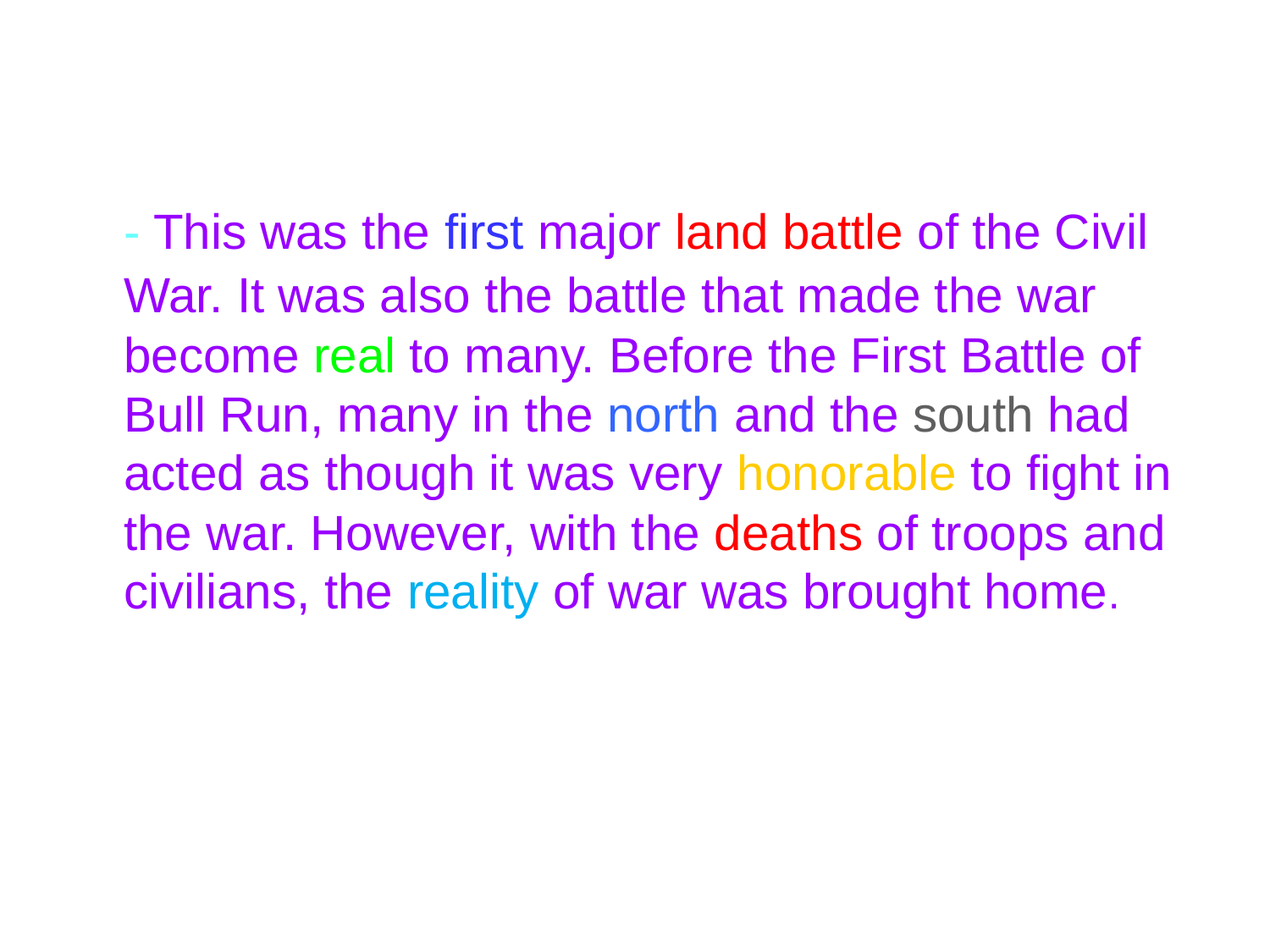

- This was the first major land battle of the Civil War. It was also the battle that made the war become real to many. Before the First Battle of Bull Run, many in the north and the south had acted as though it was very honorable to fight in the war. However, with the deaths of troops and civilians, the reality of war was brought home.